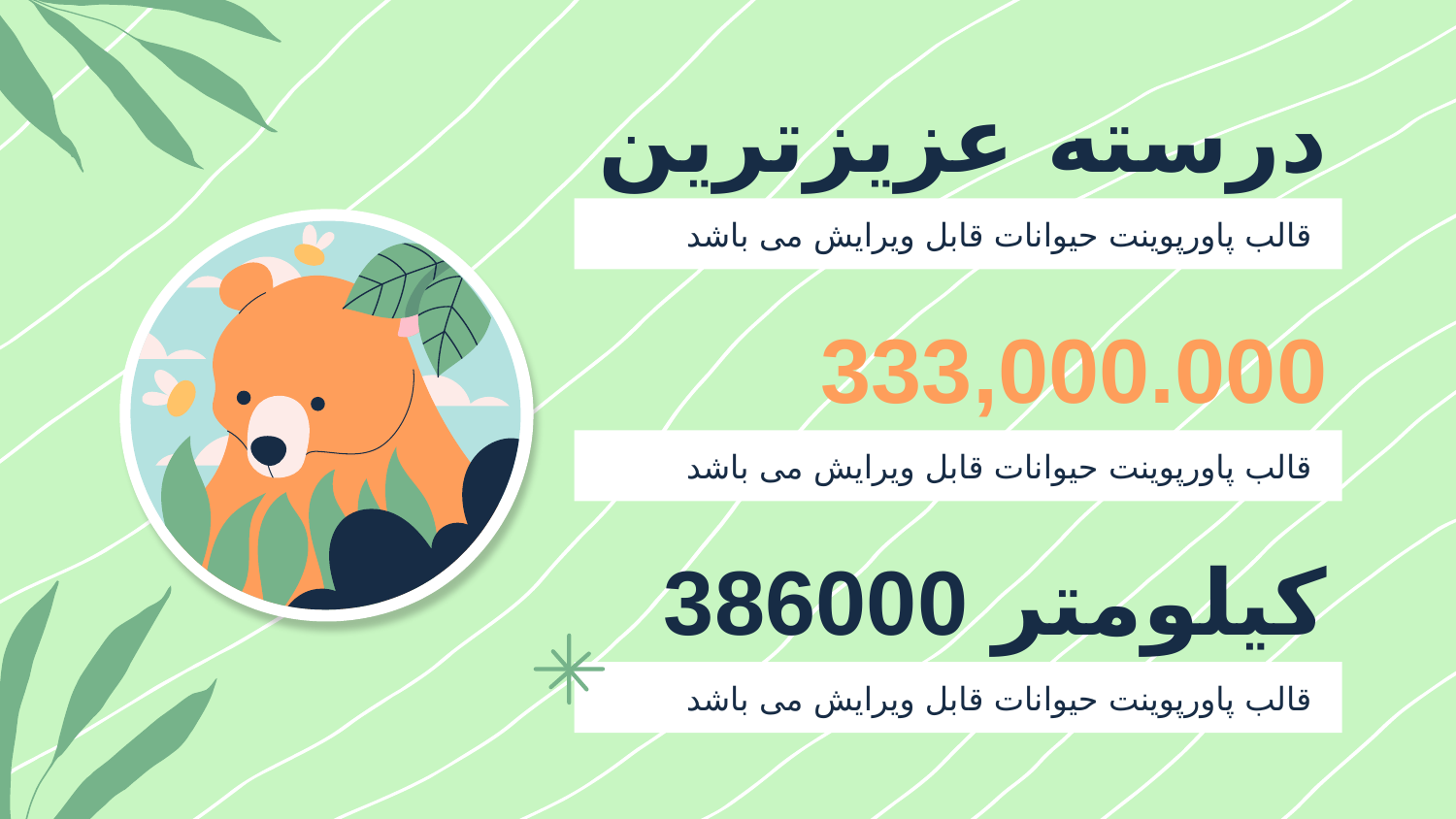

# درسته عزیزترین
قالب پاورپوینت حیوانات قابل ویرایش می باشد

333,000.000
قالب پاورپوینت حیوانات قابل ویرایش می باشد
386000 کیلومتر

قالب پاورپوینت حیوانات قابل ویرایش می باشد